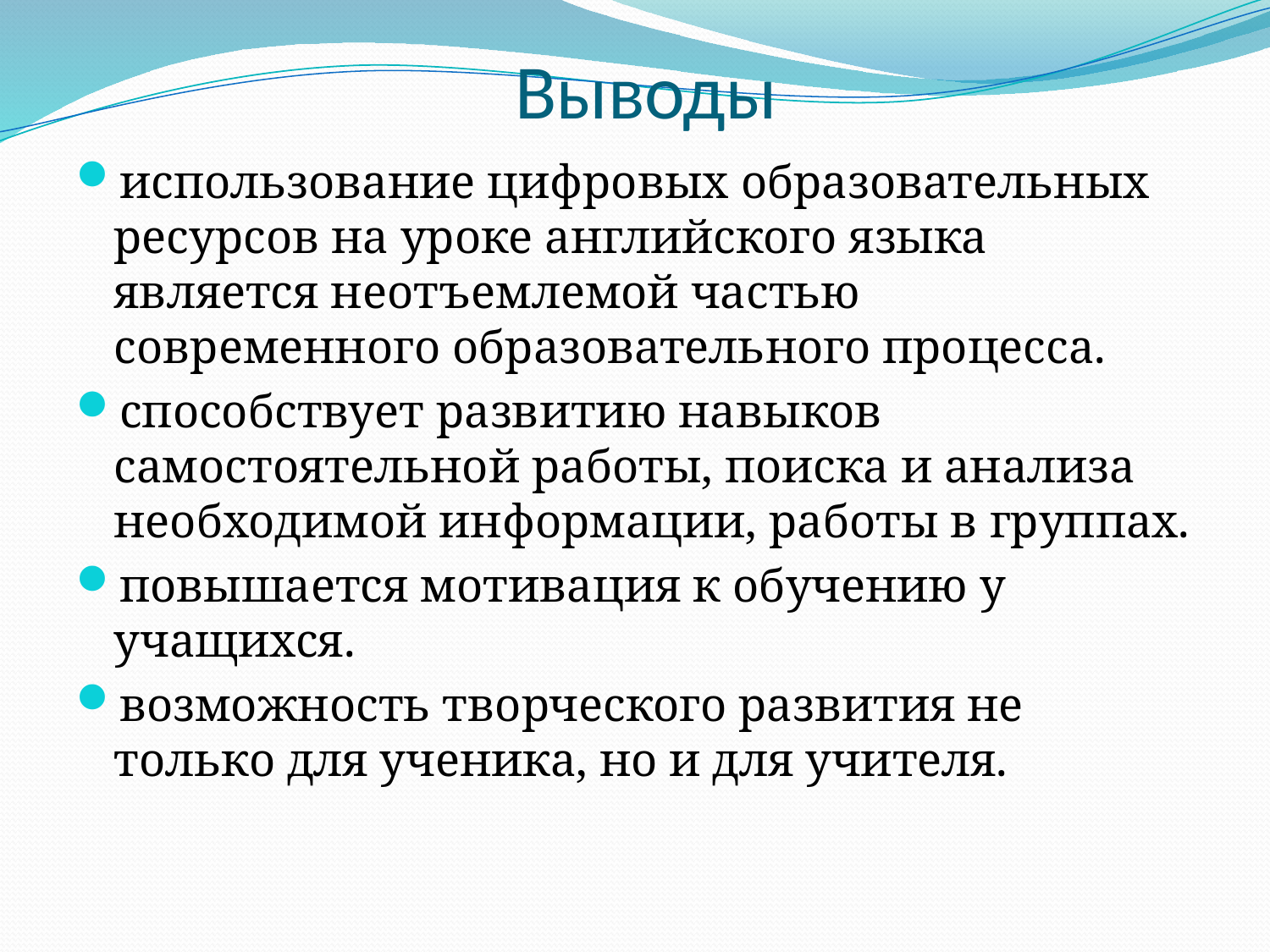

# Выводы
использование цифровых образовательных ресурсов на уроке английского языка является неотъемлемой частью современного образовательного процесса.
способствует развитию навыков самостоятельной работы, поиска и анализа необходимой информации, работы в группах.
повышается мотивация к обучению у учащихся.
возможность творческого развития не только для ученика, но и для учителя.